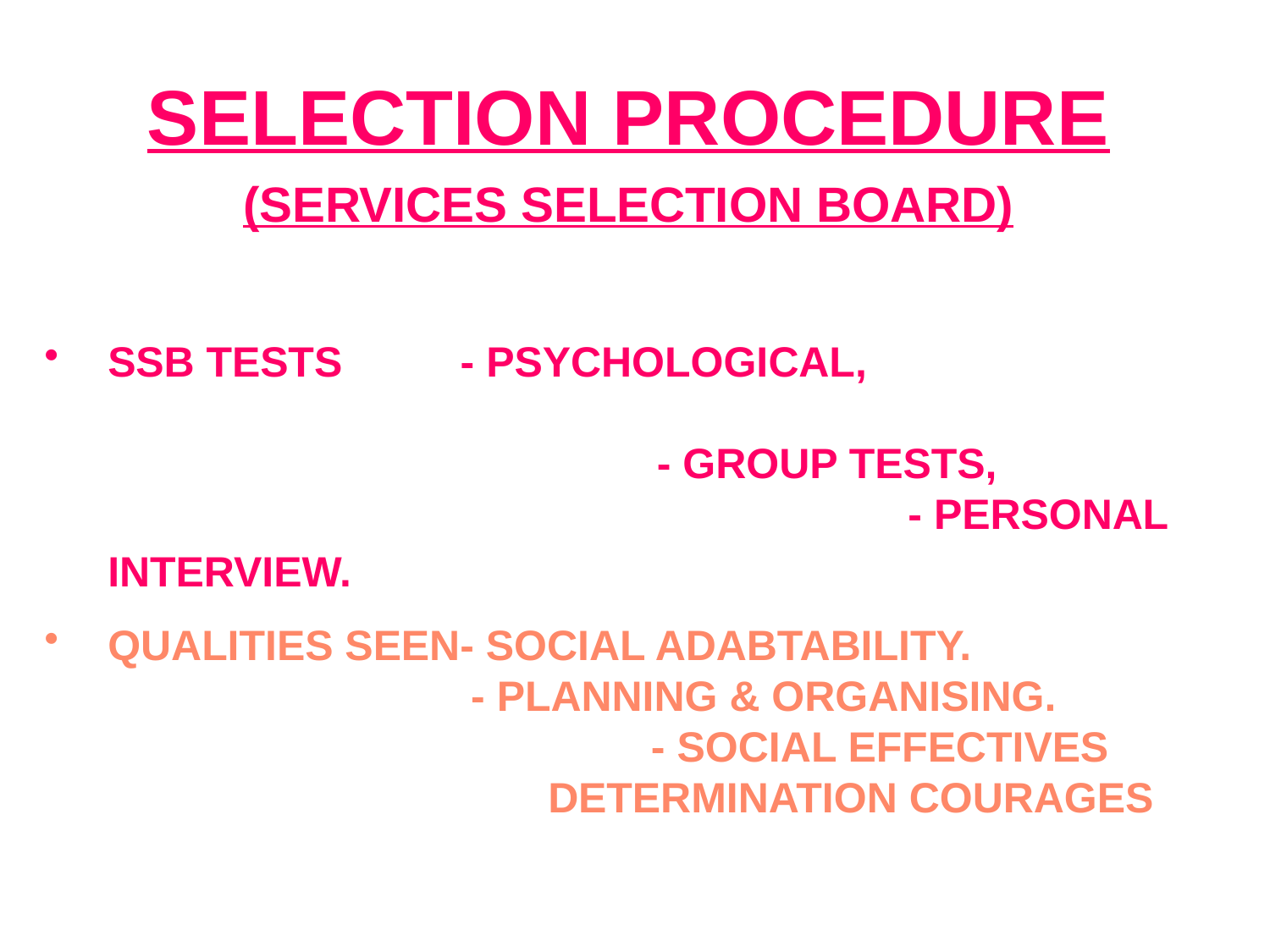

SELECTION PROCEDURE
(SERVICES SELECTION BOARD)
SSB TESTS          - PSYCHOLOGICAL,                                                                                                                                                       	                         - GROUP TESTS,                                                       		              - PERSONAL INTERVIEW.
QUALITIES SEEN- SOCIAL ADABTABILITY.
                                    - PLANNING & ORGANISING.                             			   - SOCIAL EFFECTIVES
  	 			     DETERMINATION COURAGES